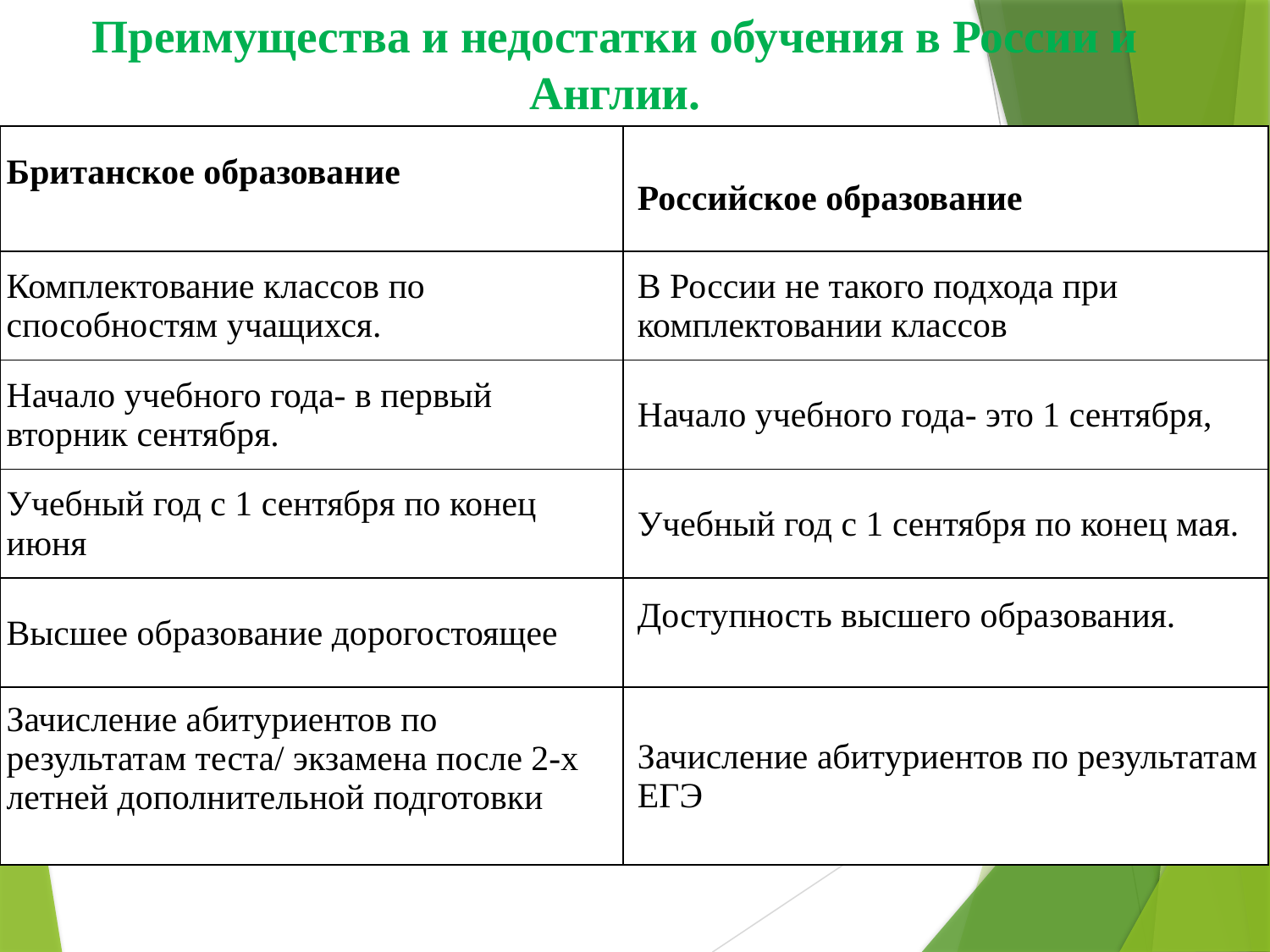

# Преимущества и недостатки обучения в России и Англии.
| Британское образование |  | Российское образование |
| --- | --- | --- |
| Комплектование классов по способностям учащихся. |  | В России не такого подхода при комплектовании классов |
| Начало учебного года- в первый вторник сентября. |  | Начало учебного года- это 1 сентября, |
| Учебный год с 1 сентября по конец июня |  | Учебный год с 1 сентября по конец мая. |
| Высшее образование дорогостоящее |  | Доступность высшего образования. |
| Зачисление абитуриентов по результатам теста/ экзамена после 2-х летней дополнительной подготовки |  | Зачисление абитуриентов по результатам ЕГЭ |